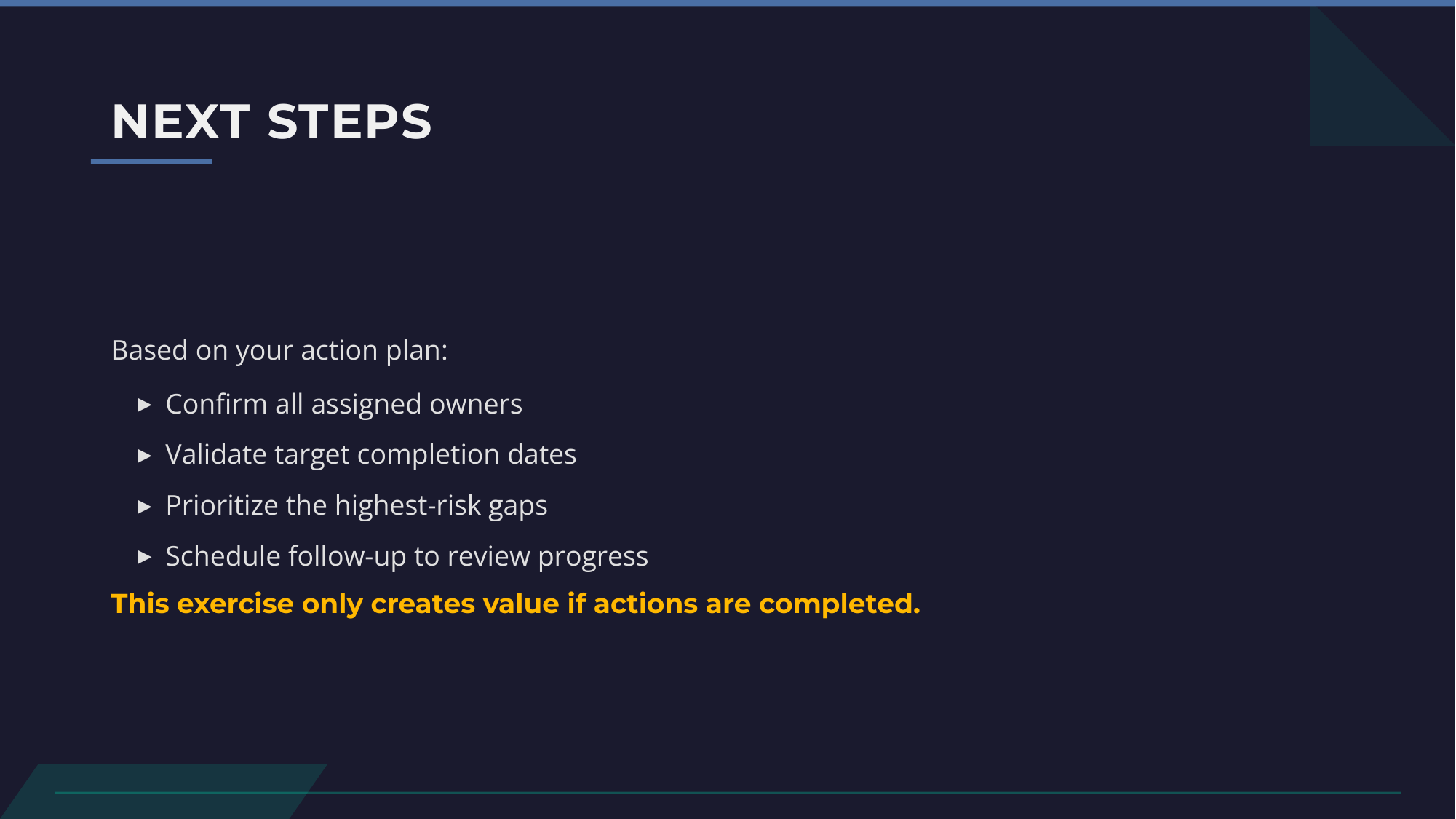

# NEXT STEPS

Based on your action plan:
Confirm all assigned owners
Validate target completion dates
Prioritize the highest-risk gaps
Schedule follow-up to review progress
This exercise only creates value if actions are completed.